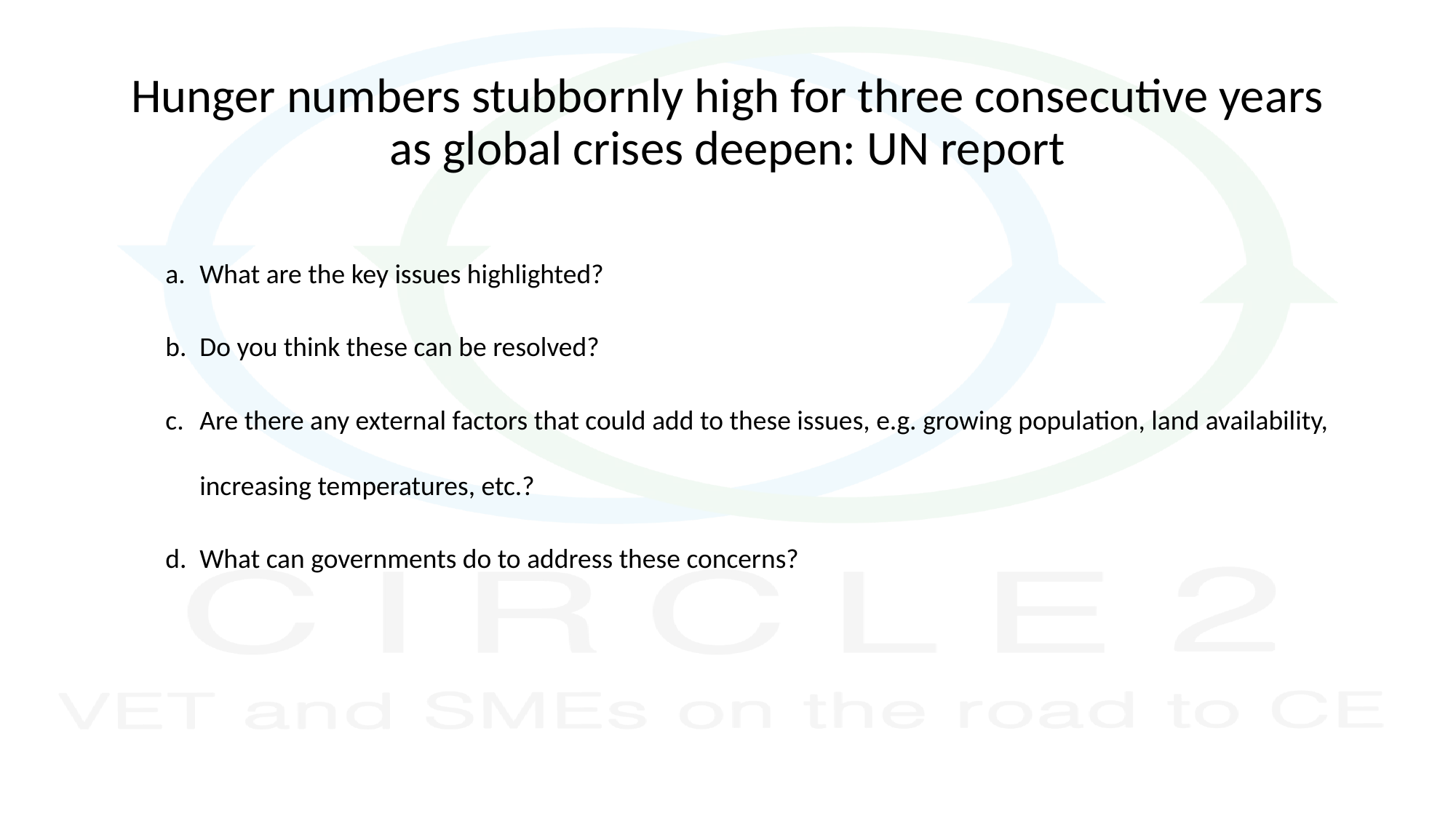

# Hunger numbers stubbornly high for three consecutive years as global crises deepen: UN report
What are the key issues highlighted?
Do you think these can be resolved?
Are there any external factors that could add to these issues, e.g. growing population, land availability, increasing temperatures, etc.?
What can governments do to address these concerns?